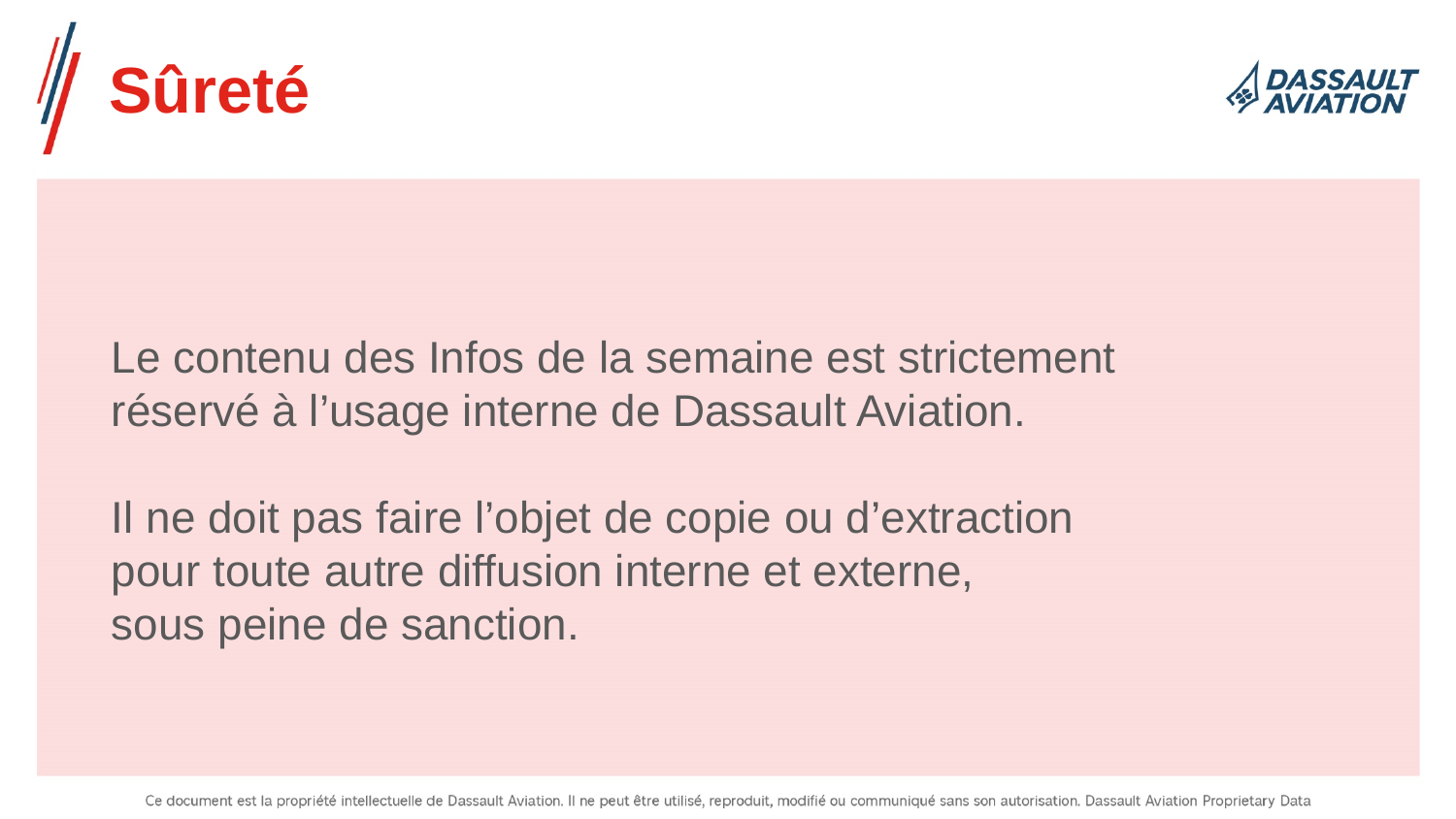

Sûreté
Le contenu des Infos de la semaine est strictement
réservé à l’usage interne de Dassault Aviation.

Il ne doit pas faire l’objet de copie ou d’extraction
pour toute autre diffusion interne et externe,
sous peine de sanction.